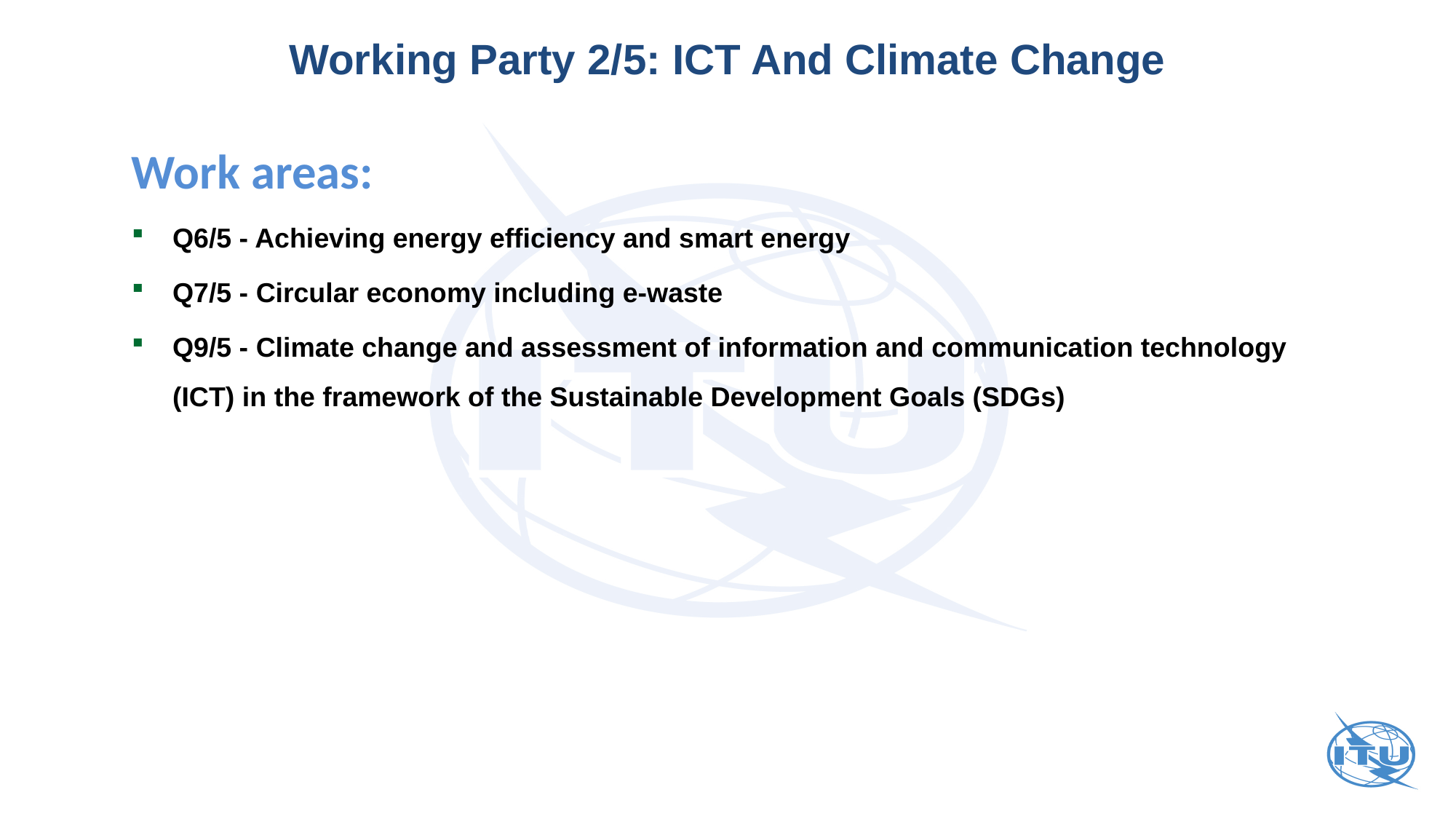

Working Party 2/5: ICT And Climate Change
Work areas:
Q6/5 - Achieving energy efficiency and smart energy
Q7/5 - Circular economy including e-waste
Q9/5 - Climate change and assessment of information and communication technology (ICT) in the framework of the Sustainable Development Goals (SDGs)